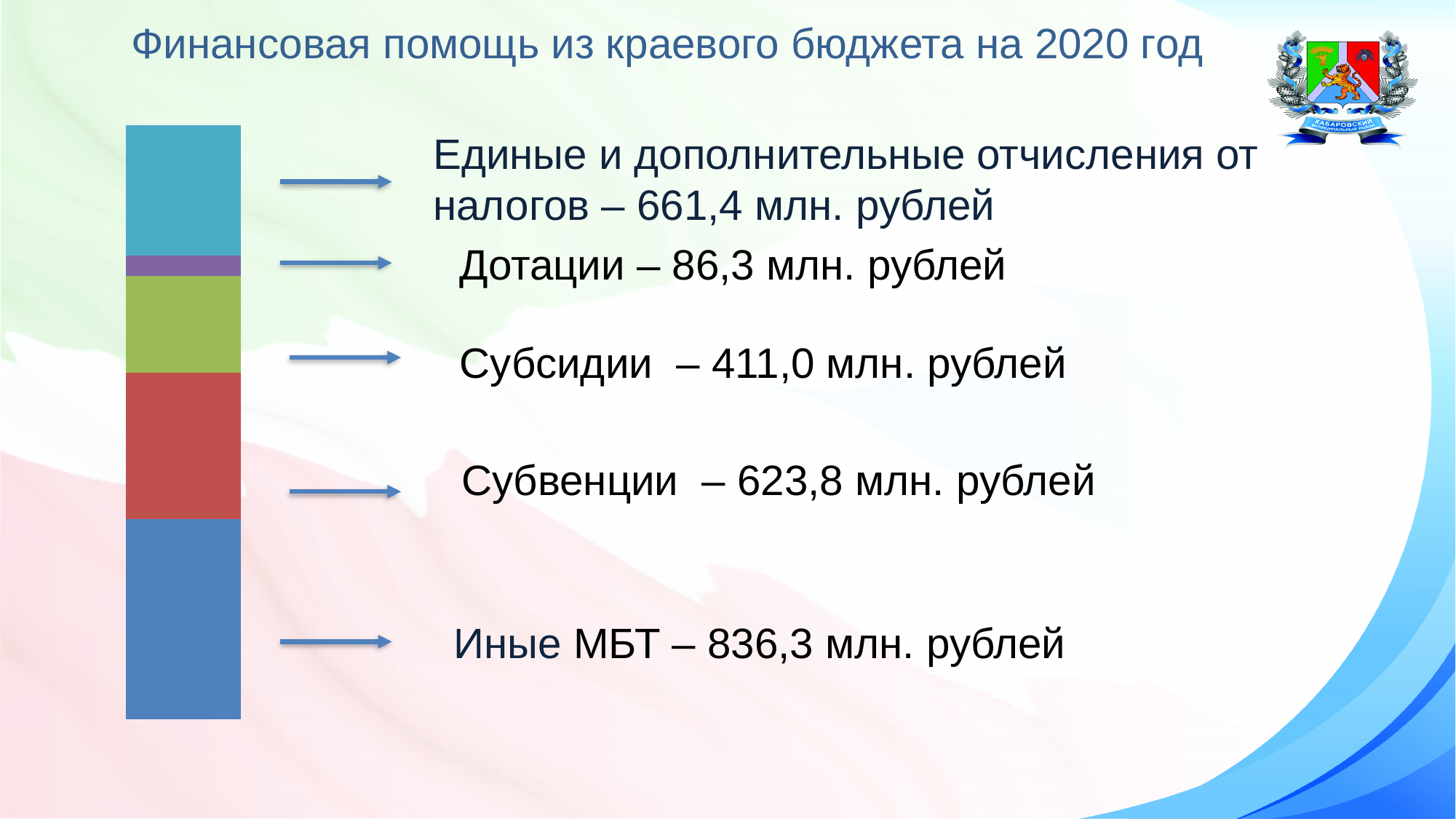

Финансовая помощь из краевого бюджета на 2020 год

### Chart

| Category | иные МБТ | субвенции | субсидии | дотации | Ряд 1 |
|---|---|---|---|---|---|
| Категория 1 | 852.2 | 623.8 | 411.0 | 86.3 | 555.0 |
Единые и дополнительные отчисления от налогов – 661,4 млн. рублей
Дотации – 86,3 млн. рублей
Субсидии  – 411,0 млн. рублей
Субвенции  – 623,8 млн. рублей
Иные МБТ – 836,3 млн. рублей